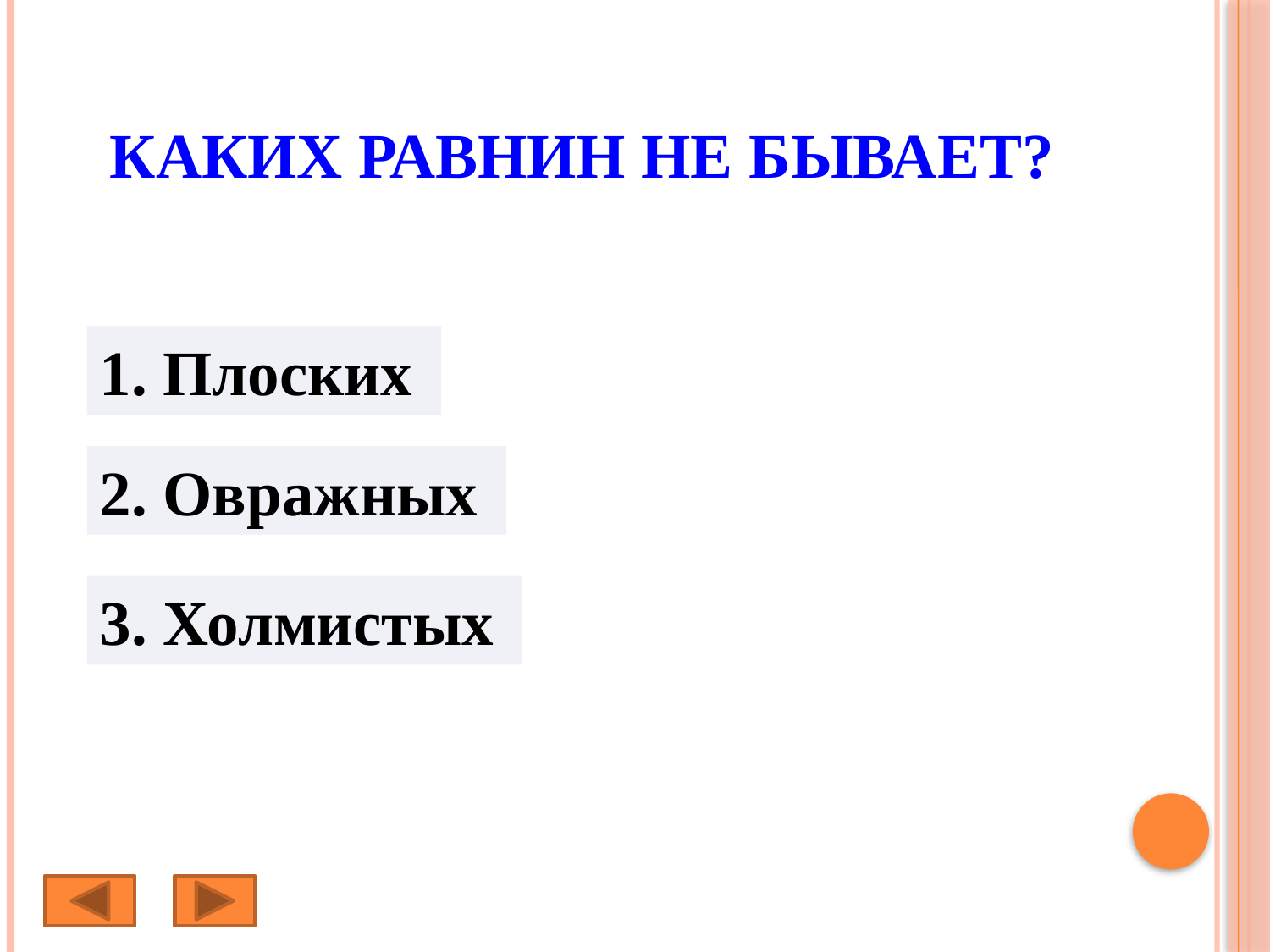

# Каких равнин не бывает?
1. Плоских
2. Овражных
3. Холмистых